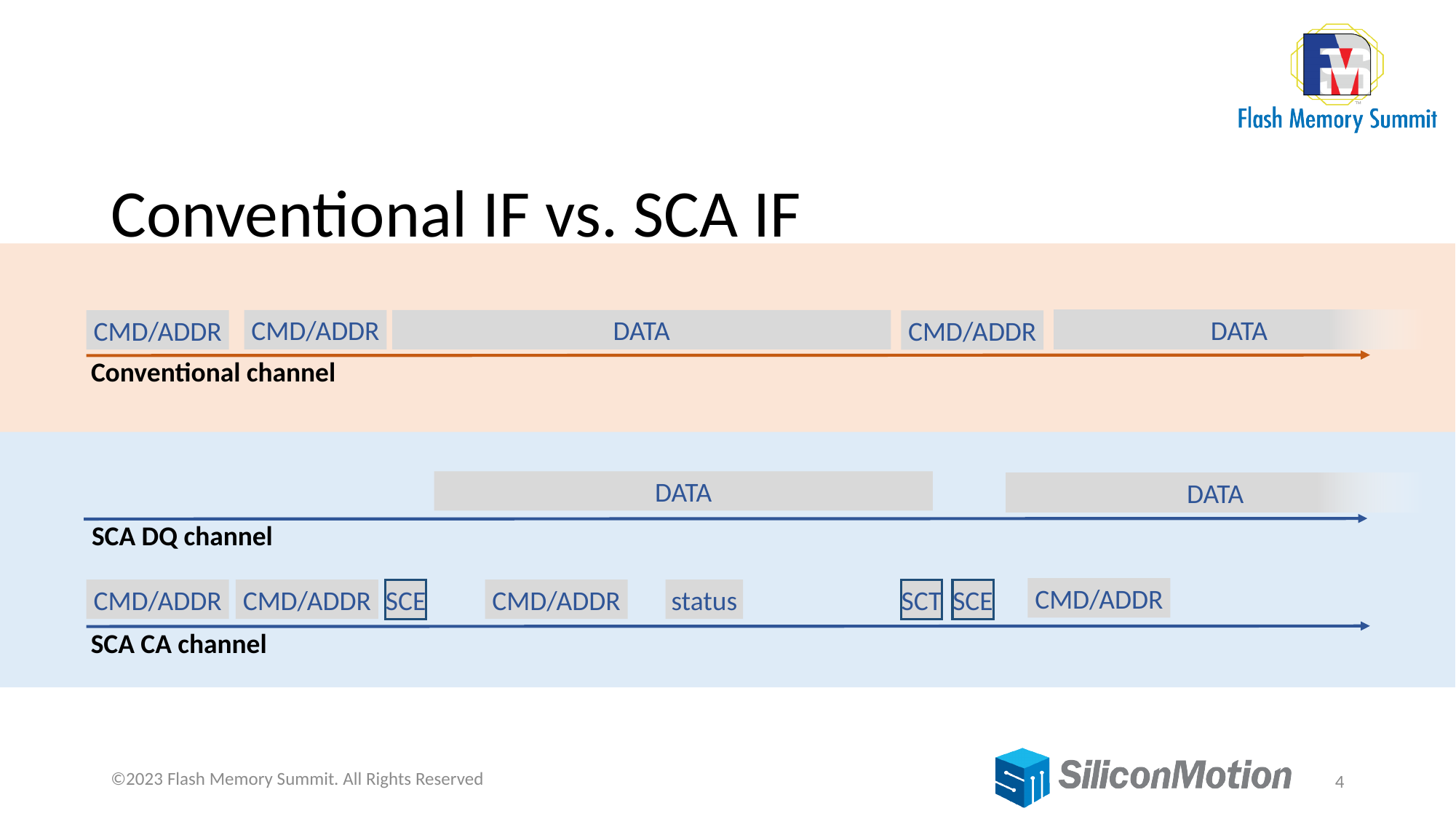

# Conventional IF vs. SCA IF

CMD/ADDR
DATA
DATA
CMD/ADDR
CMD/ADDR
Conventional channel

DATA
DATA
SCA DQ channel
CMD/ADDR
CMD/ADDR
SCE
CMD/ADDR
status
SCT
SCE
CMD/ADDR
SCA CA channel
©2023 Flash Memory Summit. All Rights Reserved
4